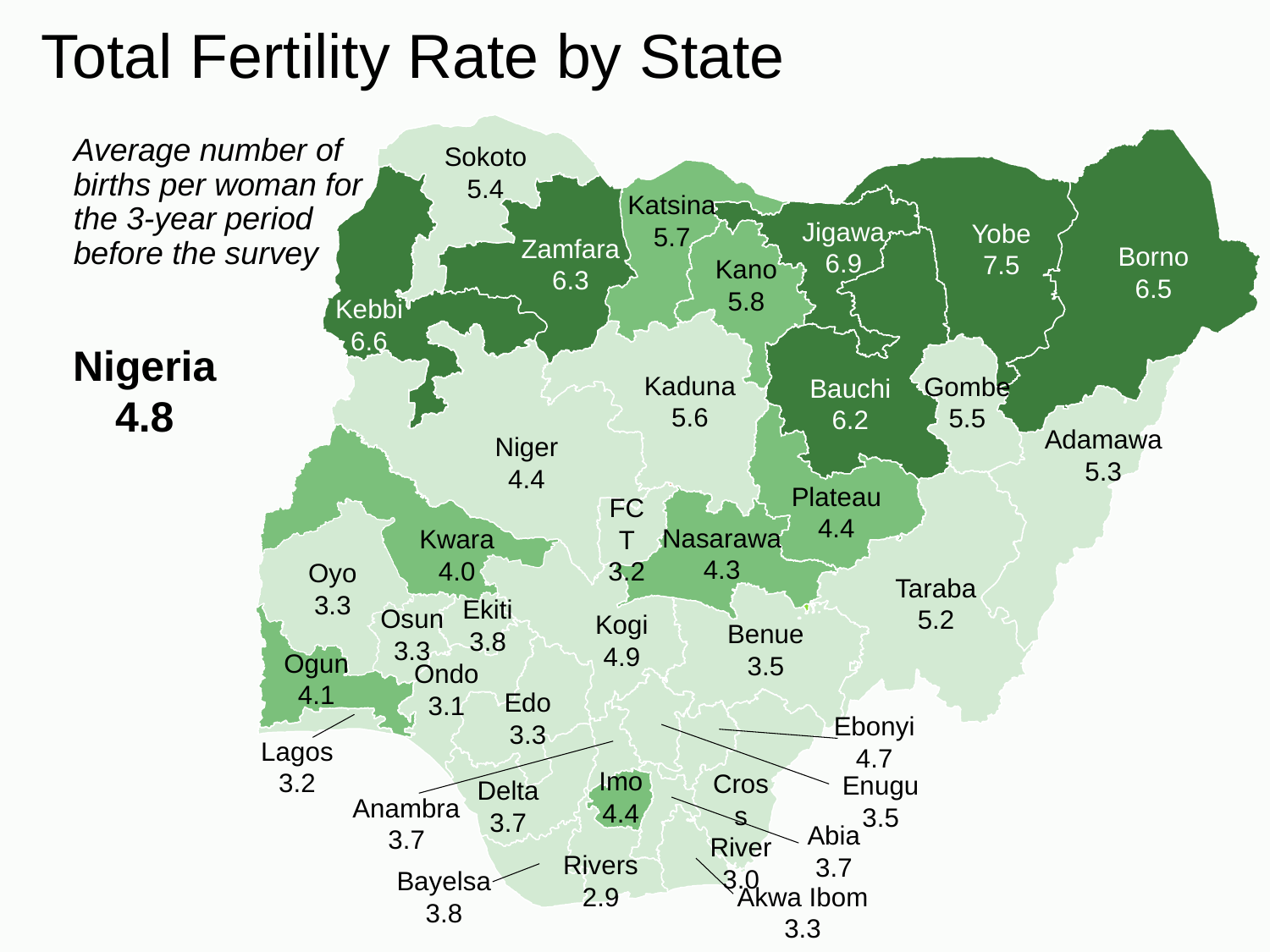

# Total Fertility Rate by State

Average number of births per woman for the 3-year period before the survey

Sokoto
5.4
Katsina
5.7
Jigawa
6.9
Yobe
7.5
Zamfara
6.3
Borno
6.5
Kano
5.8
Kebbi
6.6
Kaduna
5.6
Gombe
5.5
Bauchi
6.2
Niger
4.4
Adamawa
5.3
Plateau
4.4
FCT
3.2
Nasarawa
4.3
Kwara
4.0
Taraba
5.2
Oyo
3.3
Osun
3.3
Kogi
4.9
Ogun
4.1
Ondo
3.1
Ekiti
3.8
Ebonyi
4.7
Benue
3.5
Edo
3.3
Cross River
3.0
Enugu
3.5
Anambra
3.7
Abia
3.7
Rivers
2.9
Bayelsa
3.8
Akwa Ibom
3.3

Nigeria
4.8

Lagos
3.2

Imo
4.4

Delta
3.7